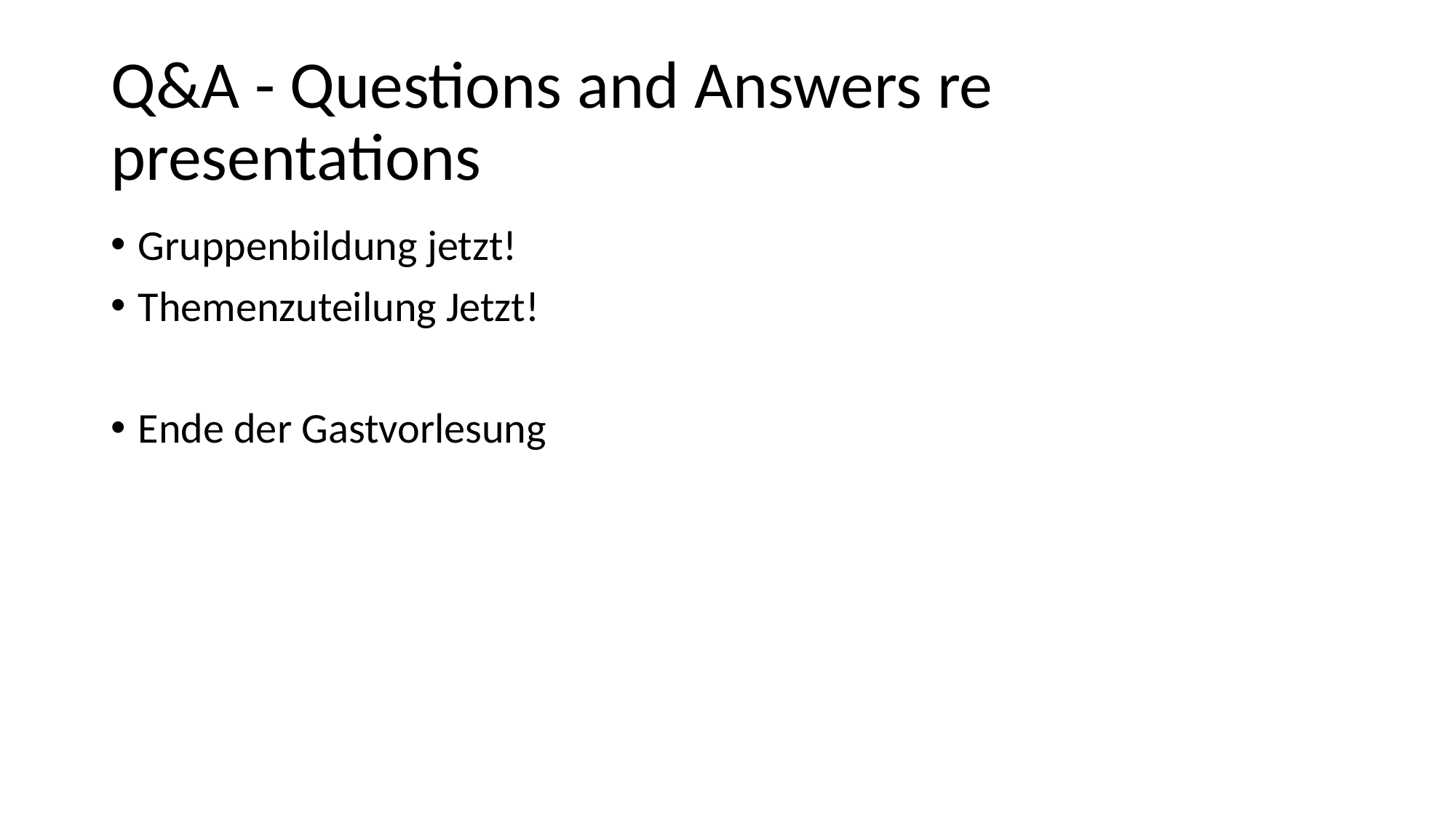

# Q&A - Questions and Answers re presentations
Gruppenbildung jetzt!
Themenzuteilung Jetzt!

Ende der Gastvorlesung